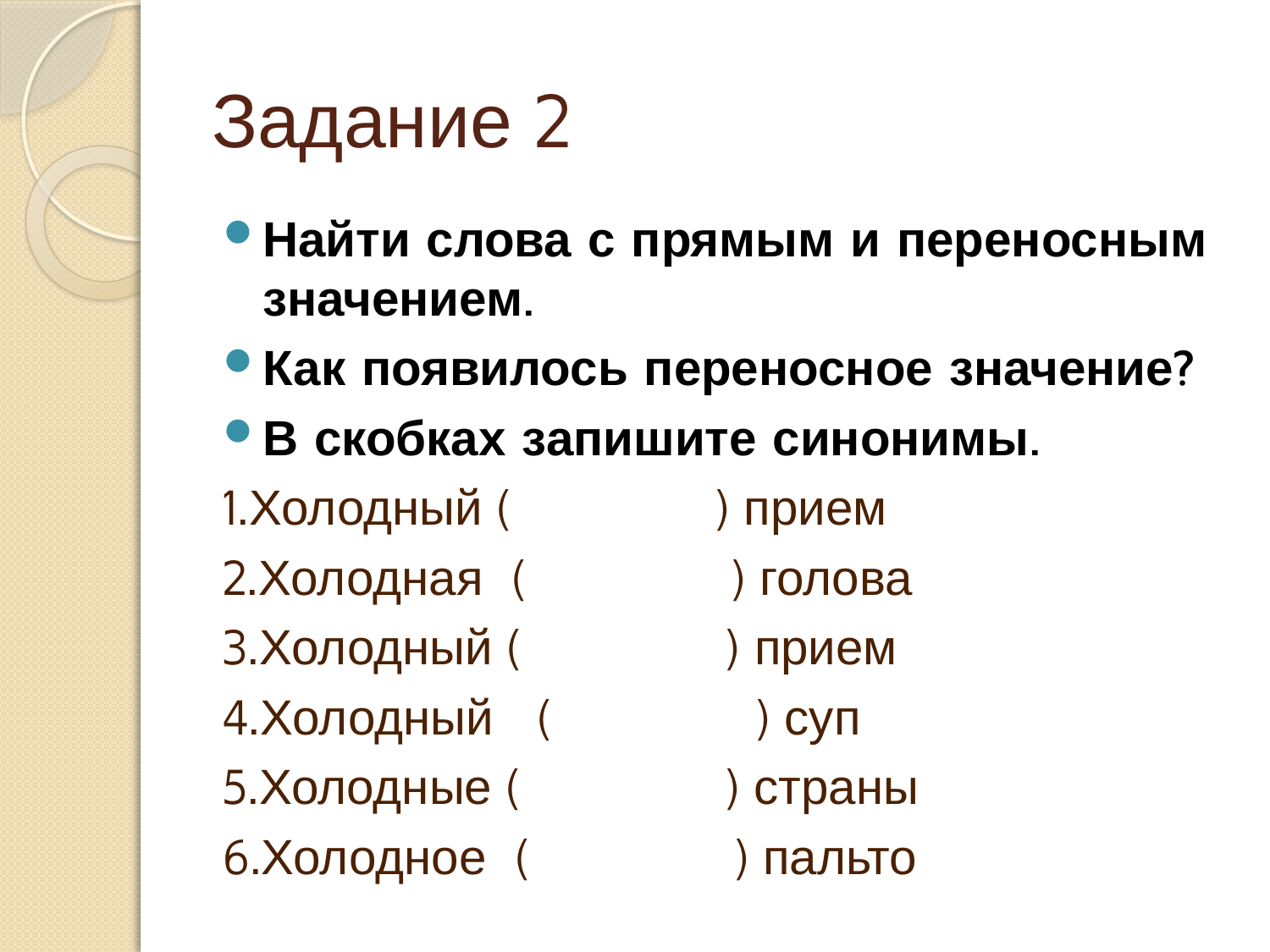

# Задание 2
Найти слова с прямым и переносным значением.
Как появилось переносное значение?
В скобках запишите синонимы.
1.Холодный (              ) прием
2.Холодная  (              ) голова
3.Холодный (              ) прием
4.Холодный   (              ) суп
5.Холодные (              ) страны
6.Холодное  (              ) пальто